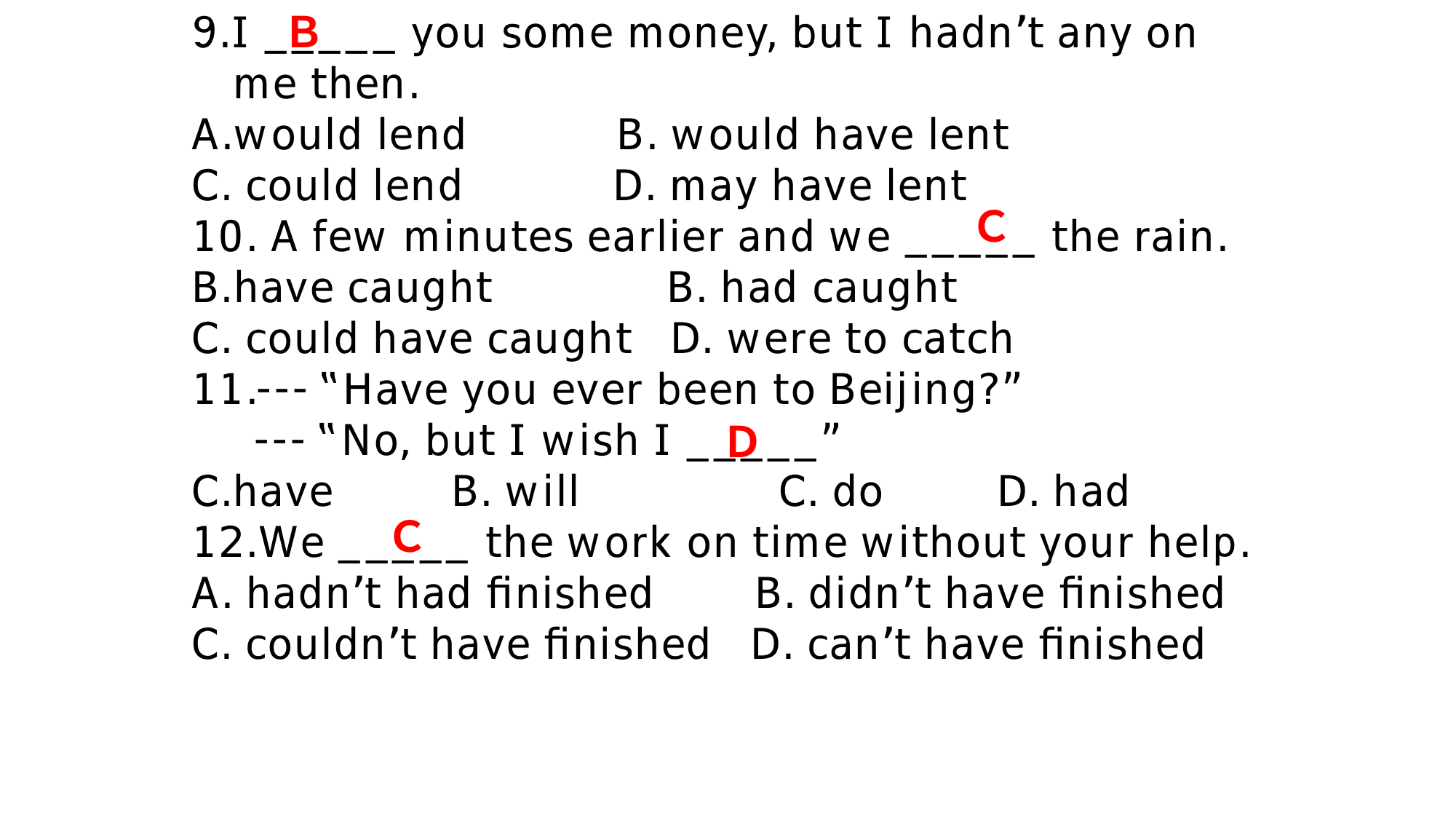

9.I _____ you some money, but I hadn’t any on me then.
would lend            B. would have lent
C. could lend            D. may have lent
10. A few minutes earlier and we _____ the rain.
have caught              B. had caught
C. could have caught   D. were to catch
11.--- “Have you ever been to Beijing?”
     --- “No, but I wish I _____”
have		B. will		C. do		D. had
12.We _____ the work on time without your help.
A. hadn’t had finished        B. didn’t have finished
C. couldn’t have finished   D. can’t have finished
Ｂ
Ｃ
Ｄ
Ｃ